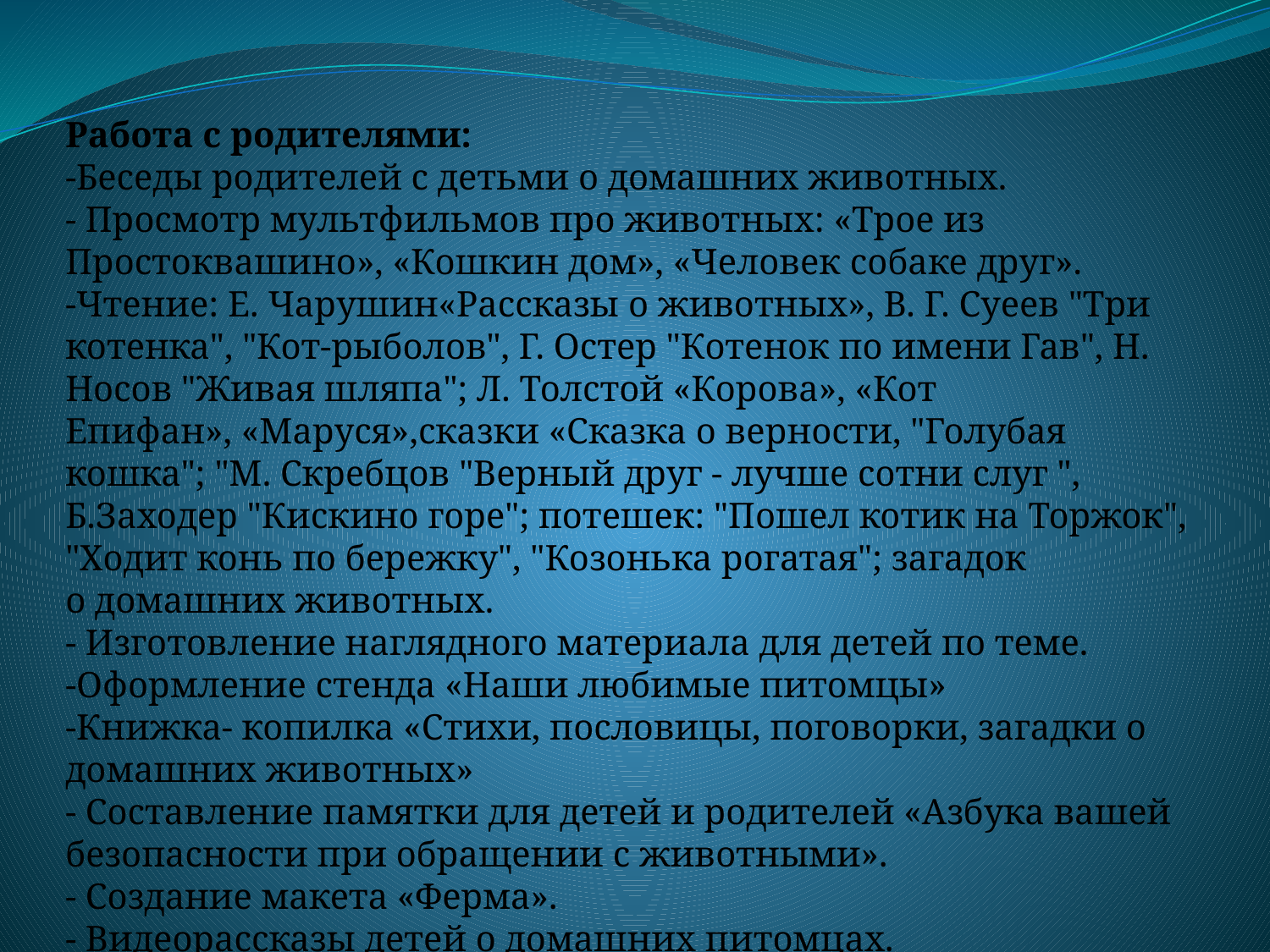

Работа с родителями:
-Беседы родителей с детьми о домашних животных.
- Просмотр мультфильмов про животных: «Трое из Простоквашино», «Кошкин дом», «Человек собаке друг».
-Чтение: Е. Чарушин«Рассказы о животных», В. Г. Суеев "Три котенка", "Кот-рыболов", Г. Остер "Котенок по имени Гав", Н. Носов "Живая шляпа"; Л. Толстой «Корова», «Кот Епифан», «Маруся»,сказки «Сказка о верности, "Голубая кошка"; "М. Скребцов "Верный друг - лучше сотни слуг ",  Б.Заходер "Кискино горе"; потешек: "Пошел котик на Торжок", "Ходит конь по бережку", "Козонька рогатая"; загадок о домашних животных.
- Изготовление наглядного материала для детей по теме.
-Оформление стенда «Наши любимые питомцы»
-Книжка- копилка «Стихи, пословицы, поговорки, загадки о домашних животных»
- Составление памятки для детей и родителей «Азбука вашей безопасности при обращении с животными».
- Создание макета «Ферма».
- Видеорассказы детей о домашних питомцах.